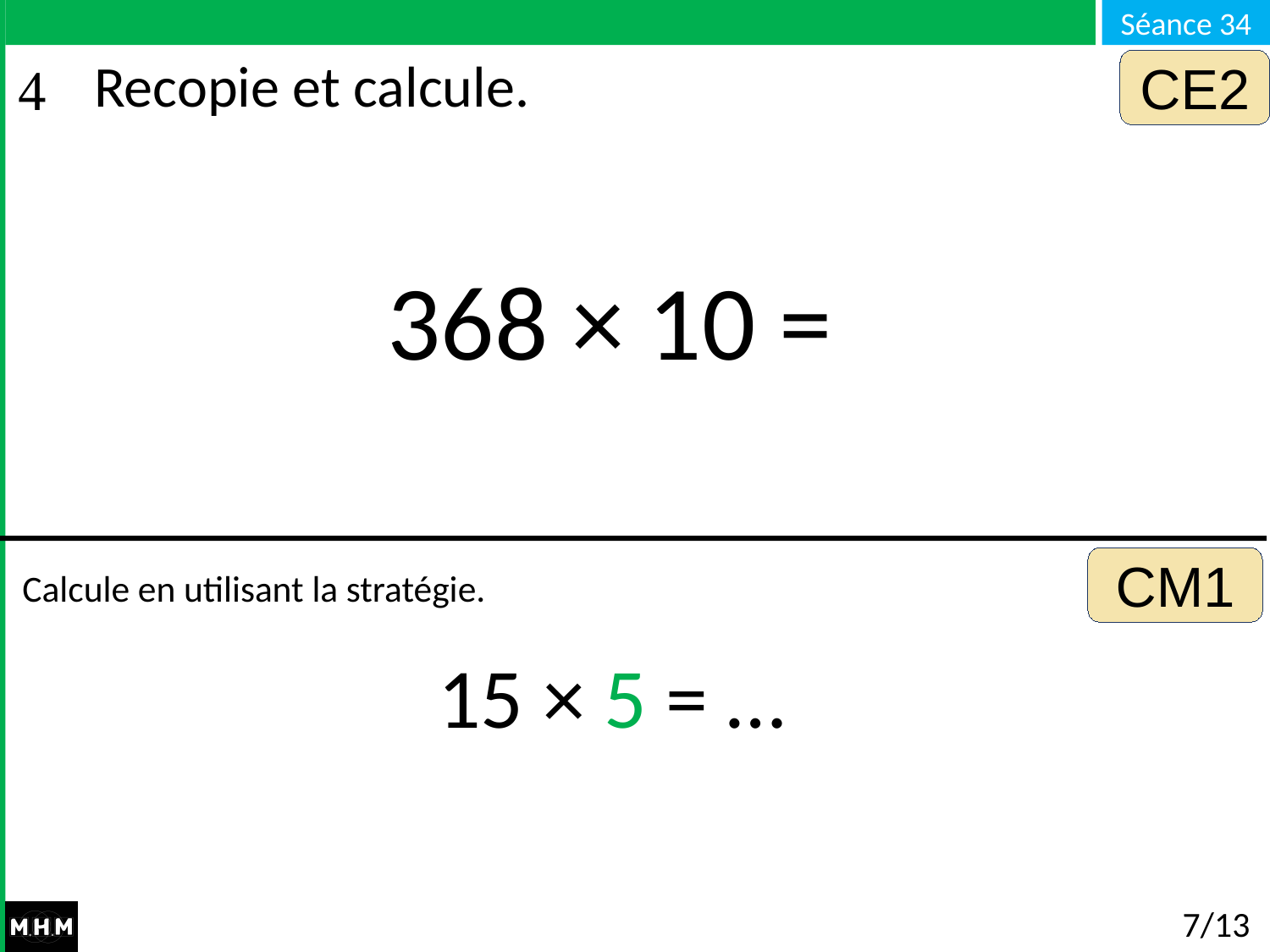

CE2
# Recopie et calcule.
368 × 10 =

CM1
Calcule en utilisant la stratégie.
15 × 5 = …
7/13